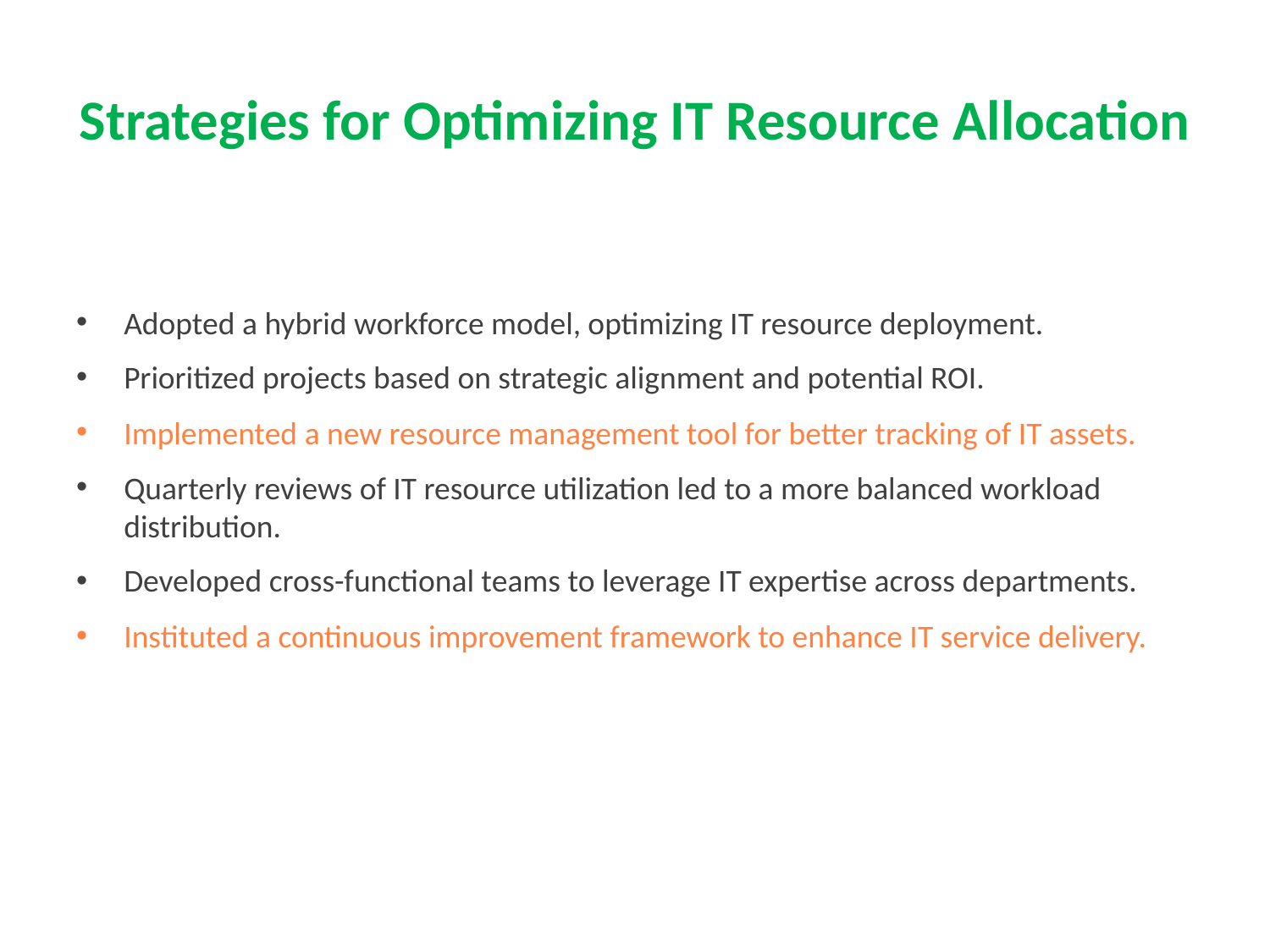

# Strategies for Optimizing IT Resource Allocation

Adopted a hybrid workforce model, optimizing IT resource deployment.
Prioritized projects based on strategic alignment and potential ROI.
Implemented a new resource management tool for better tracking of IT assets.
Quarterly reviews of IT resource utilization led to a more balanced workload distribution.
Developed cross-functional teams to leverage IT expertise across departments.
Instituted a continuous improvement framework to enhance IT service delivery.